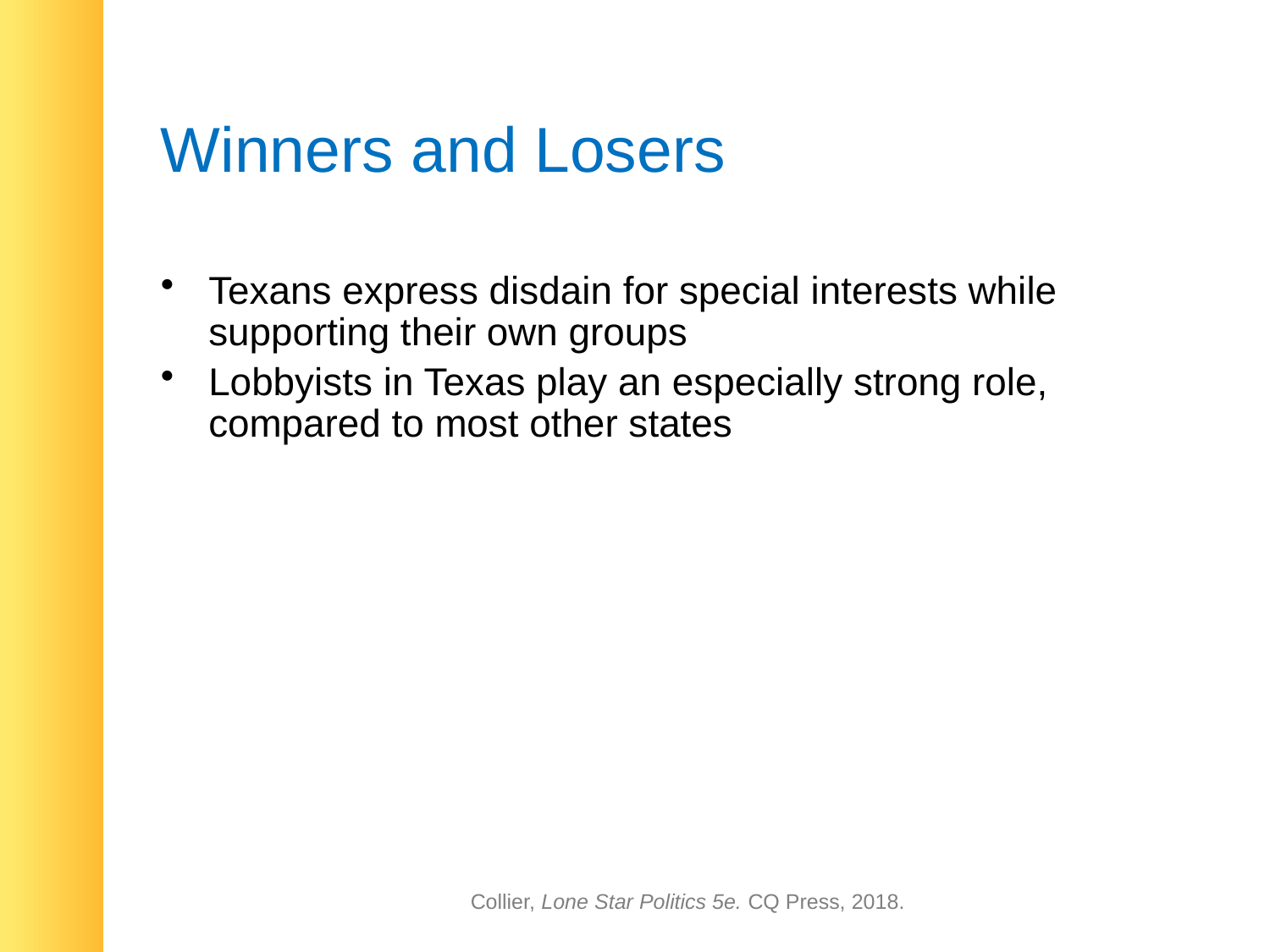

# Winners and Losers
Texans express disdain for special interests while supporting their own groups
Lobbyists in Texas play an especially strong role, compared to most other states
Collier, Lone Star Politics 5e. CQ Press, 2018.